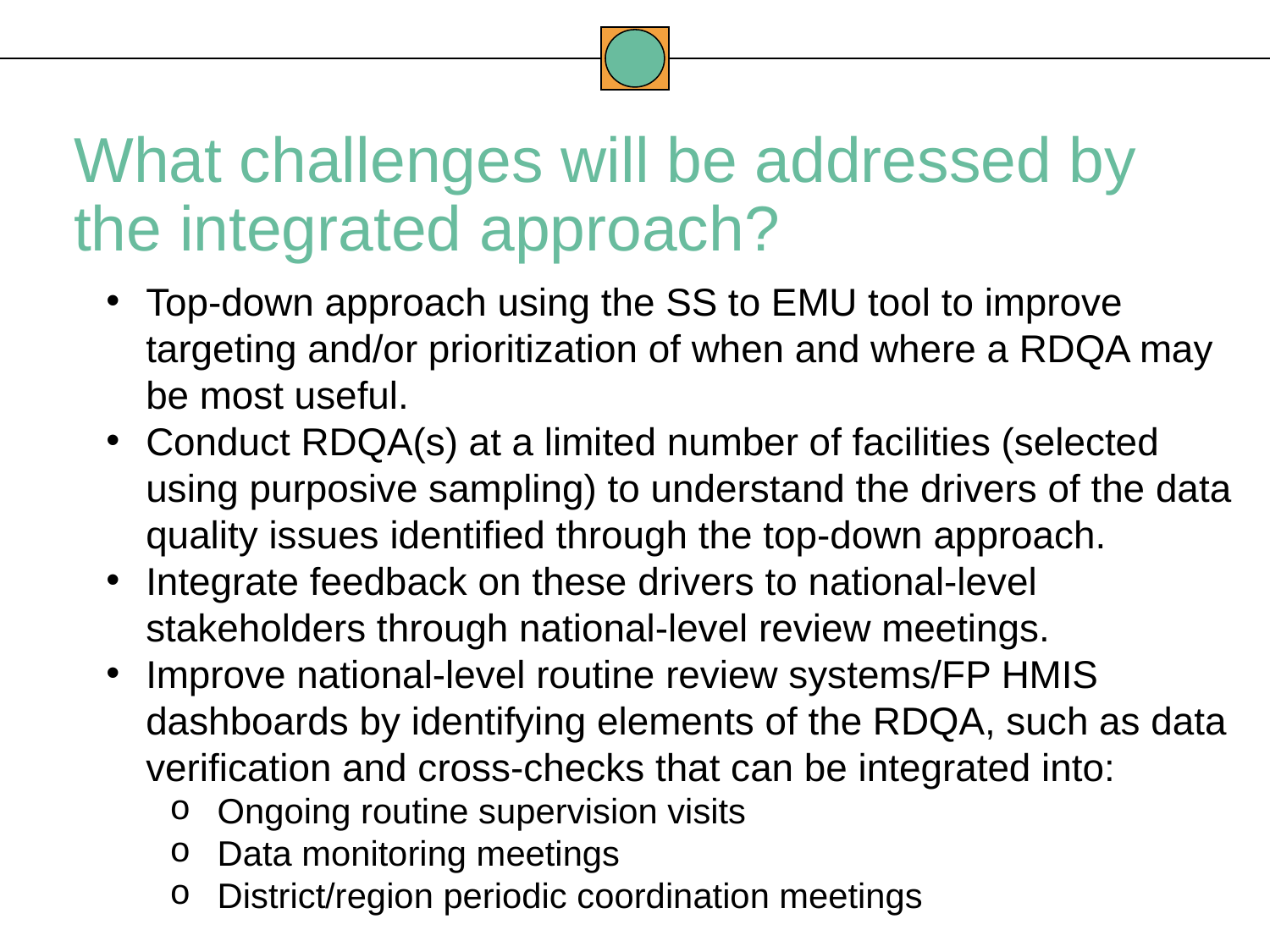

What challenges will be addressed by the integrated approach?
Top-down approach using the SS to EMU tool to improve targeting and/or prioritization of when and where a RDQA may be most useful.
Conduct RDQA(s) at a limited number of facilities (selected using purposive sampling) to understand the drivers of the data quality issues identified through the top-down approach.
Integrate feedback on these drivers to national-level stakeholders through national-level review meetings.
Improve national-level routine review systems/FP HMIS dashboards by identifying elements of the RDQA, such as data verification and cross-checks that can be integrated into:
Ongoing routine supervision visits
Data monitoring meetings
District/region periodic coordination meetings